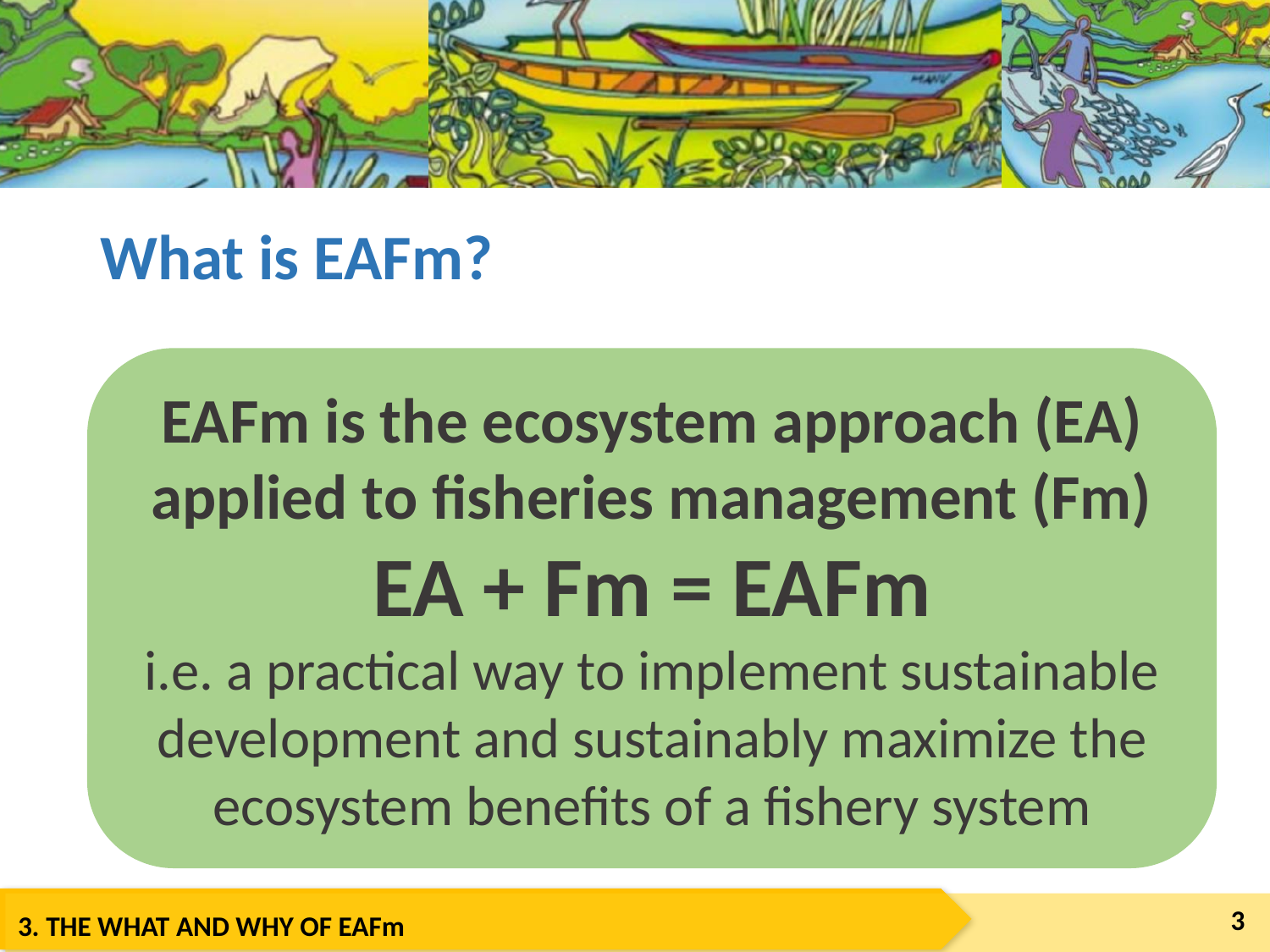

# What is EAFm?
EAFm is the ecosystem approach (EA) applied to fisheries management (Fm)
EA + Fm = EAFm
i.e. a practical way to implement sustainable development and sustainably maximize the ecosystem benefits of a fishery system
3